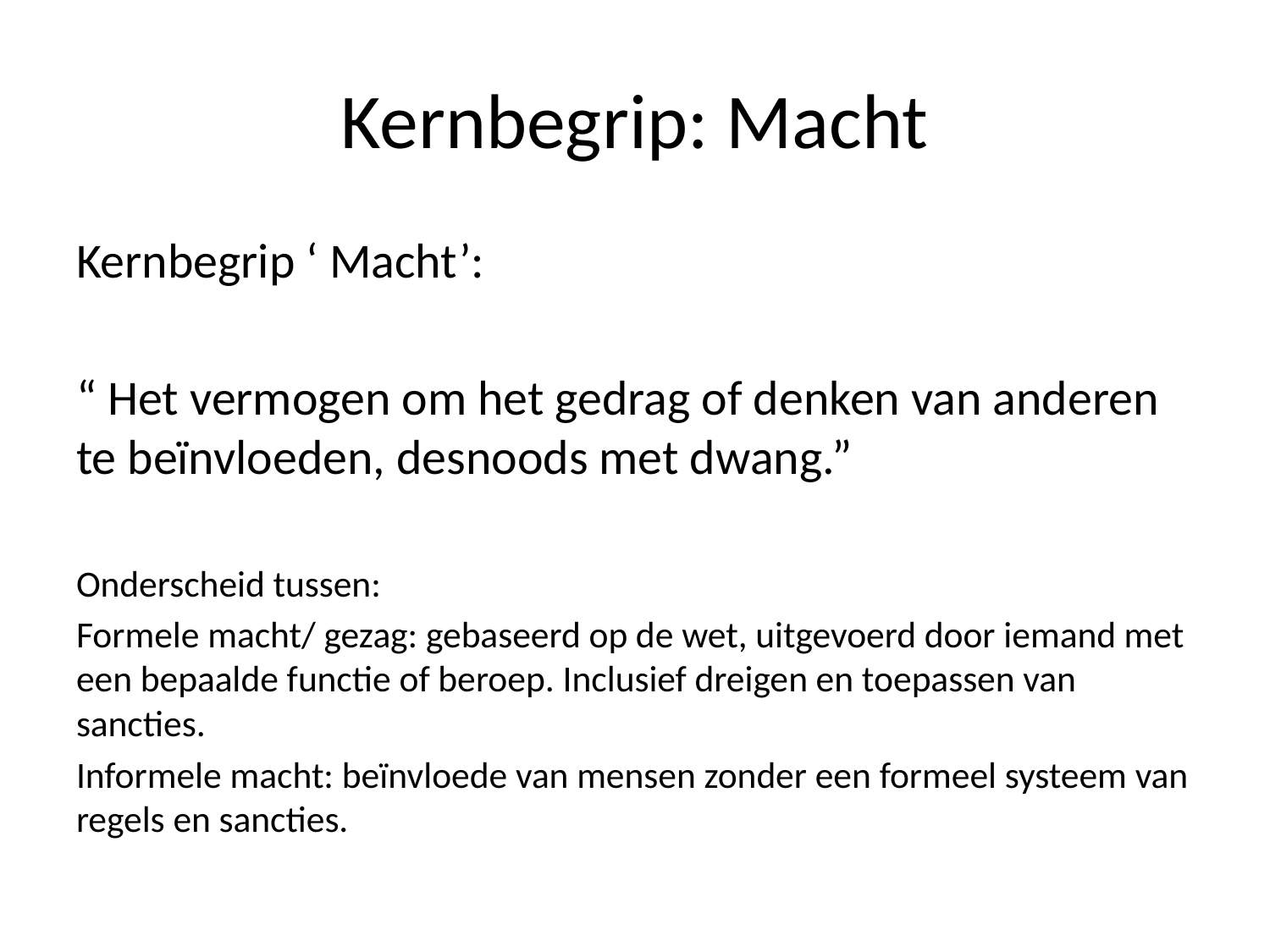

# Kernbegrip: Macht
Kernbegrip ‘ Macht’:

“ Het vermogen om het gedrag of denken van anderen te beïnvloeden, desnoods met dwang.”

Onderscheid tussen:
Formele macht/ gezag: gebaseerd op de wet, uitgevoerd door iemand met een bepaalde functie of beroep. Inclusief dreigen en toepassen van sancties.
Informele macht: beïnvloede van mensen zonder een formeel systeem van regels en sancties.